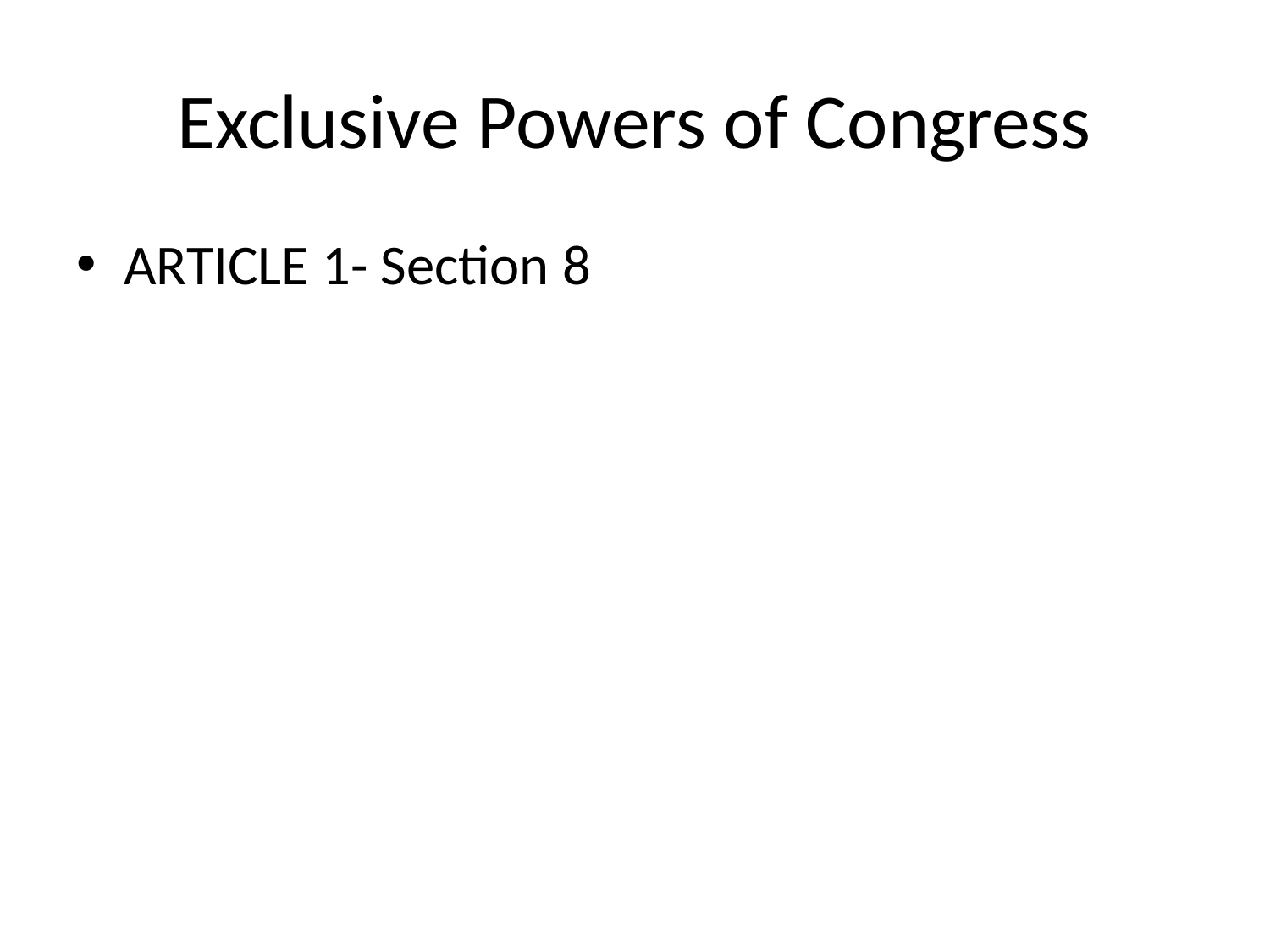

# Exclusive Powers of Congress
ARTICLE 1- Section 8